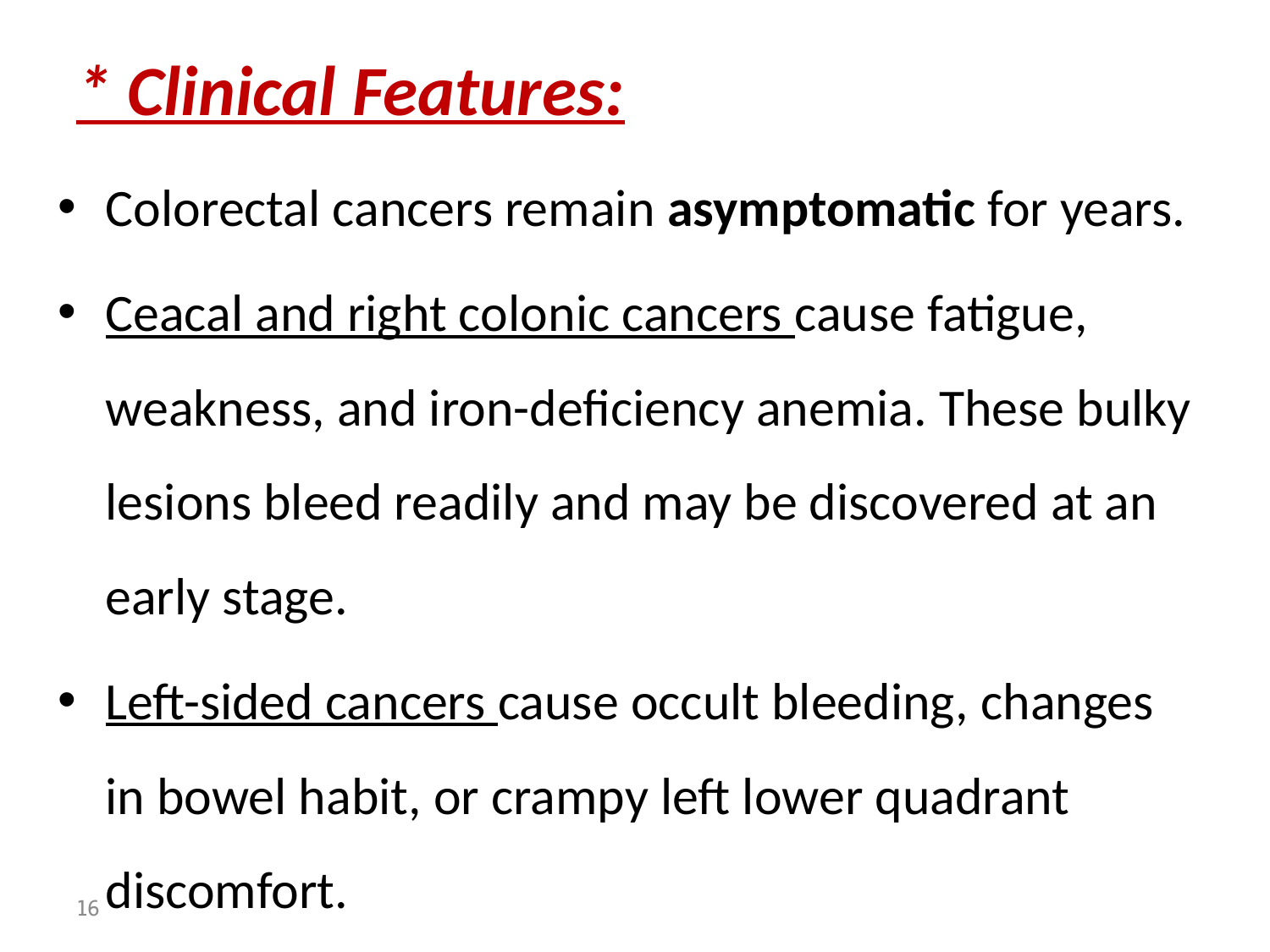

# * Clinical Features:
Colorectal cancers remain asymptomatic for years.
Ceacal and right colonic cancers cause fatigue, weakness, and iron-deficiency anemia. These bulky lesions bleed readily and may be discovered at an early stage.
Left-sided cancers cause occult bleeding, changes in bowel habit, or crampy left lower quadrant discomfort.

16